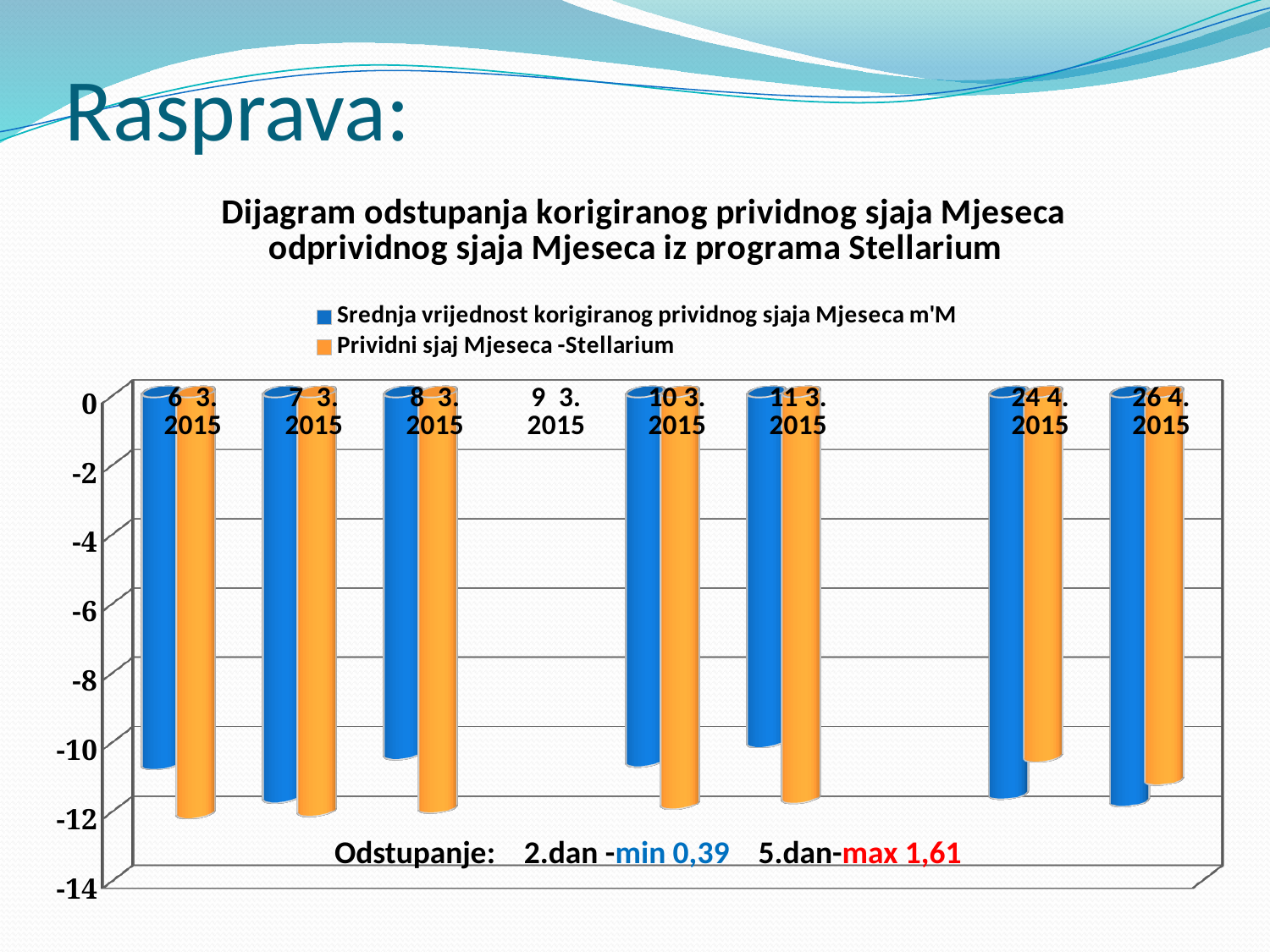

# Rasprava:

[unsupported chart]

 Odstupanje:    2.dan -min 0,39    5.dan-max 1,61